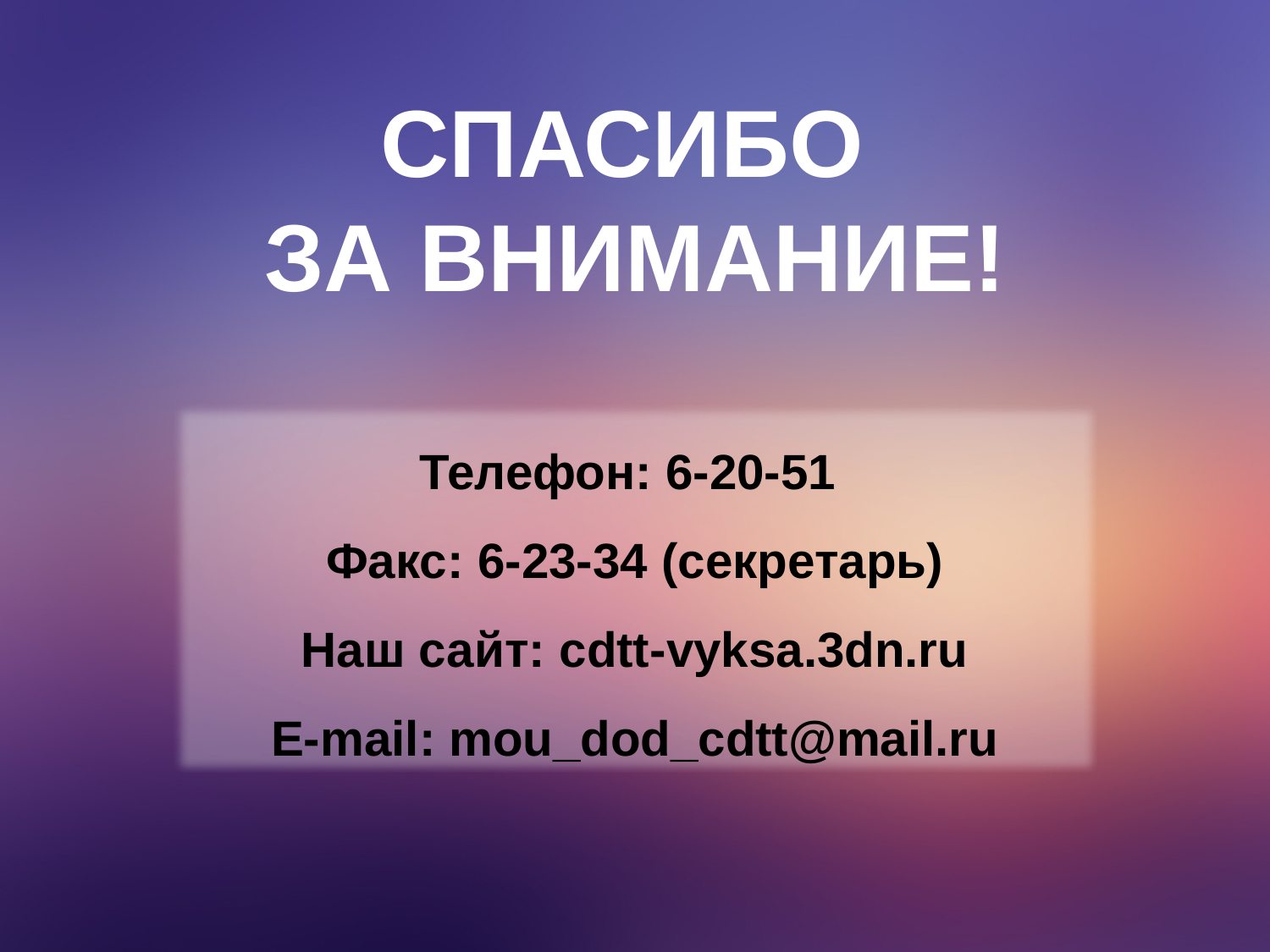

СПАСИБО
ЗА ВНИМАНИЕ!
Телефон: 6-20-51
Факс: 6-23-34 (секретарь)
Наш сайт: сdtt-vyksa.3dn.ru
E-mail: mou_dod_cdtt@mail.ru